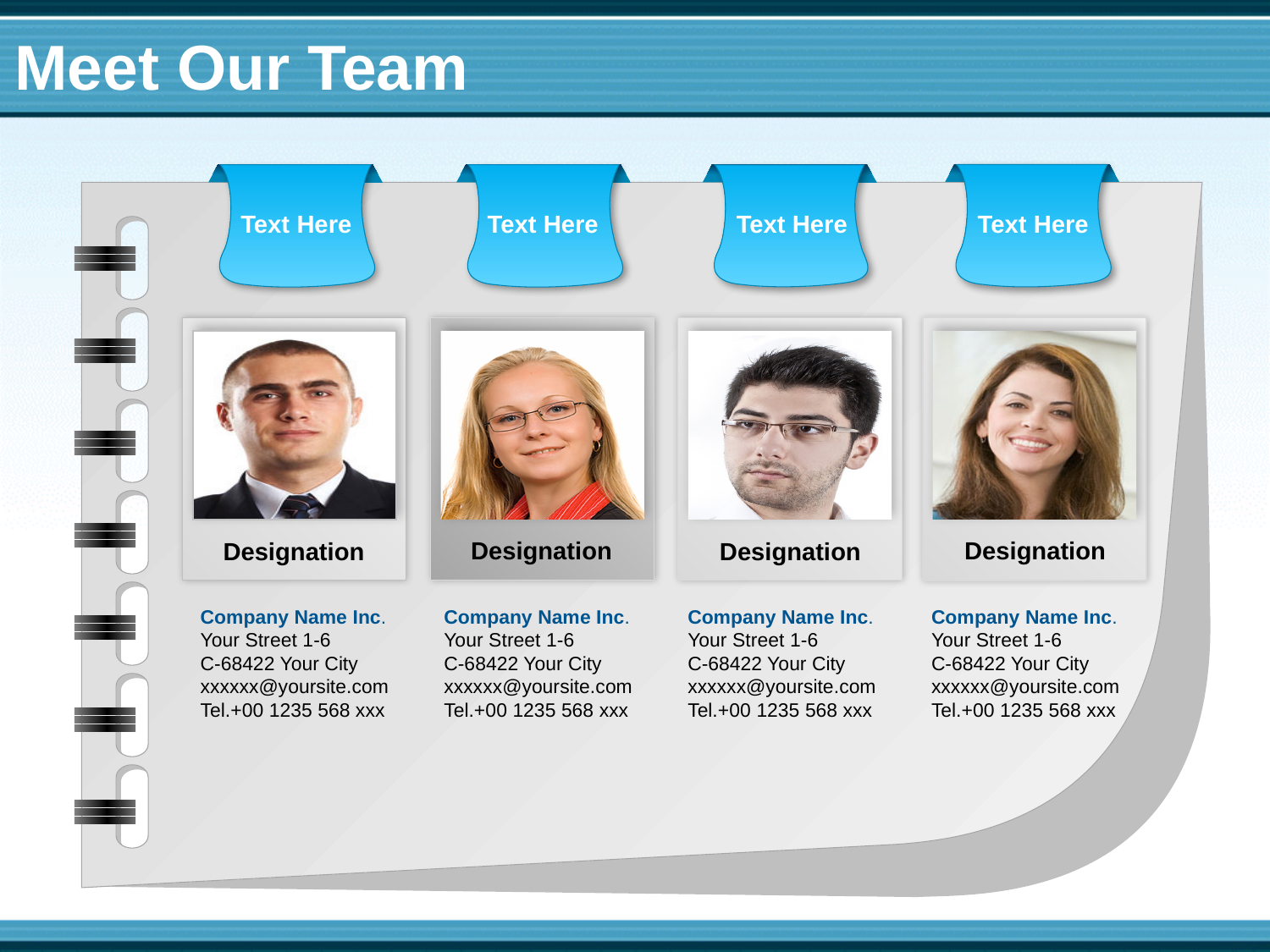

Meet Our Team

Text Here
Text Here
Text Here
Text Here

Designation
Designation
Designation
Designation
Company Name Inc.
Your Street 1-6
C-68422 Your City
xxxxxx@yoursite.com
Tel.+00 1235 568 xxx
Company Name Inc.
Your Street 1-6
C-68422 Your City
xxxxxx@yoursite.com
Tel.+00 1235 568 xxx
Company Name Inc.
Your Street 1-6
C-68422 Your City
xxxxxx@yoursite.com
Tel.+00 1235 568 xxx
Company Name Inc.
Your Street 1-6
C-68422 Your City
xxxxxx@yoursite.com
Tel.+00 1235 568 xxx